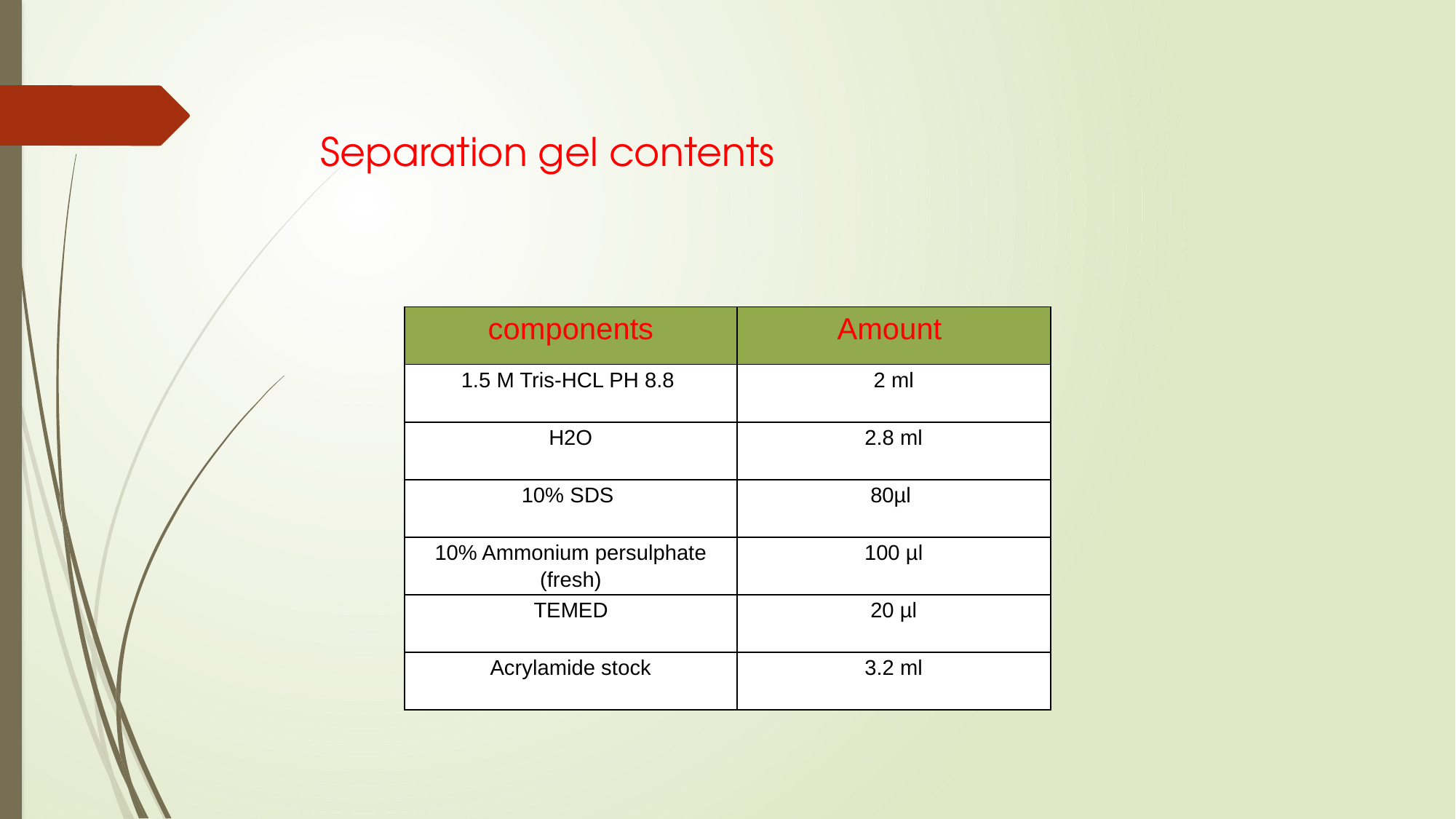

# Separation gel contents

| components | Amount |
| --- | --- |
| 1.5 M Tris-HCL PH 8.8 | 2 ml |
| H2O | 2.8 ml |
| 10% SDS | 80µl |
| 10% Ammonium persulphate (fresh) | 100 µl |
| TEMED | 20 µl |
| Acrylamide stock | 3.2 ml |